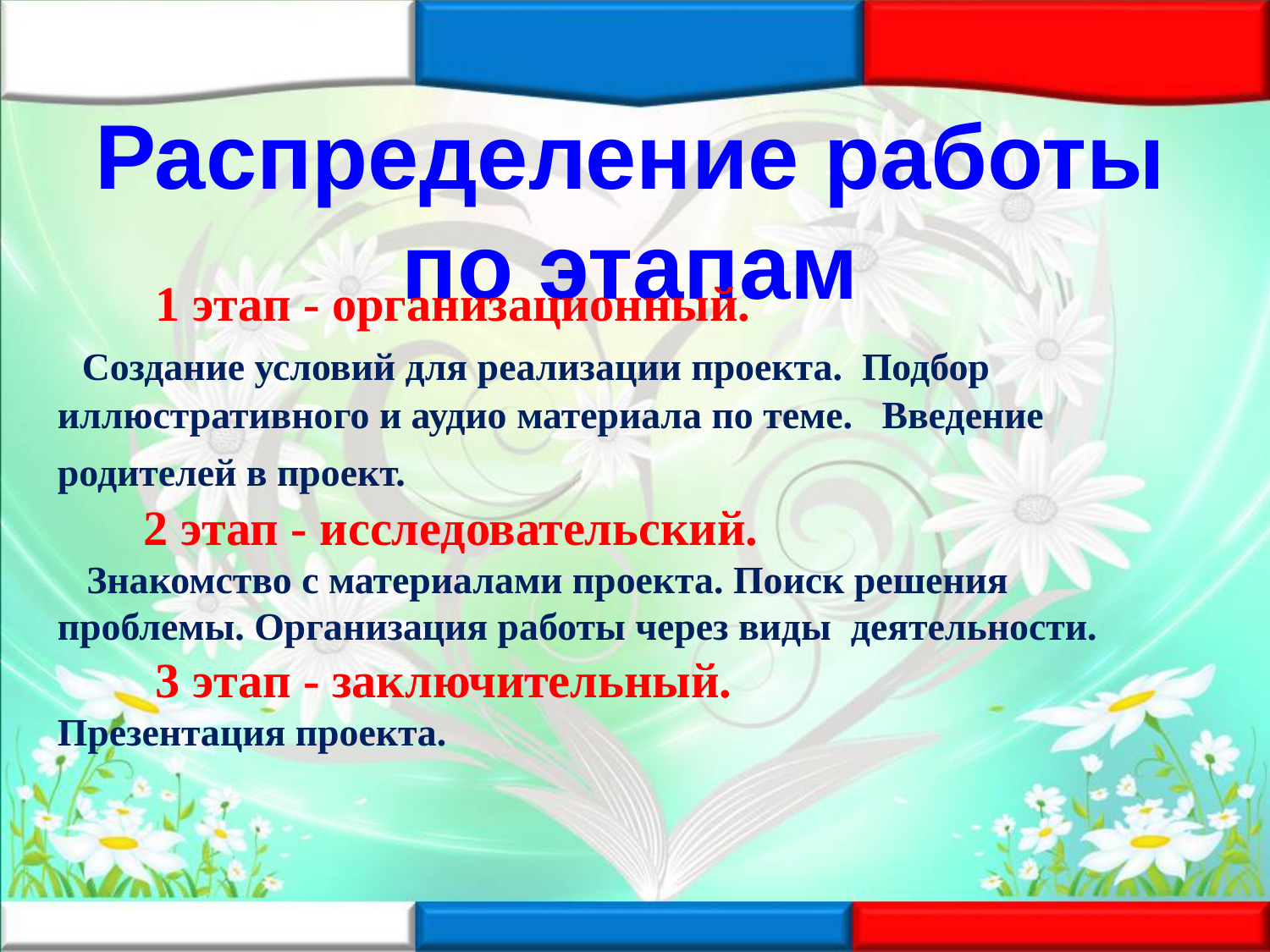

Распределение работы по этапам

        1 этап - организационный.
  Создание условий для реализации проекта.  Подбор иллюстративного и аудио материала по теме.   Введение родителей в проект.
       2 этап - исследовательский.
   Знакомство с материалами проекта. Поиск решения проблемы. Организация работы через виды  деятельности.
        3 этап - заключительный.
Презентация проекта.